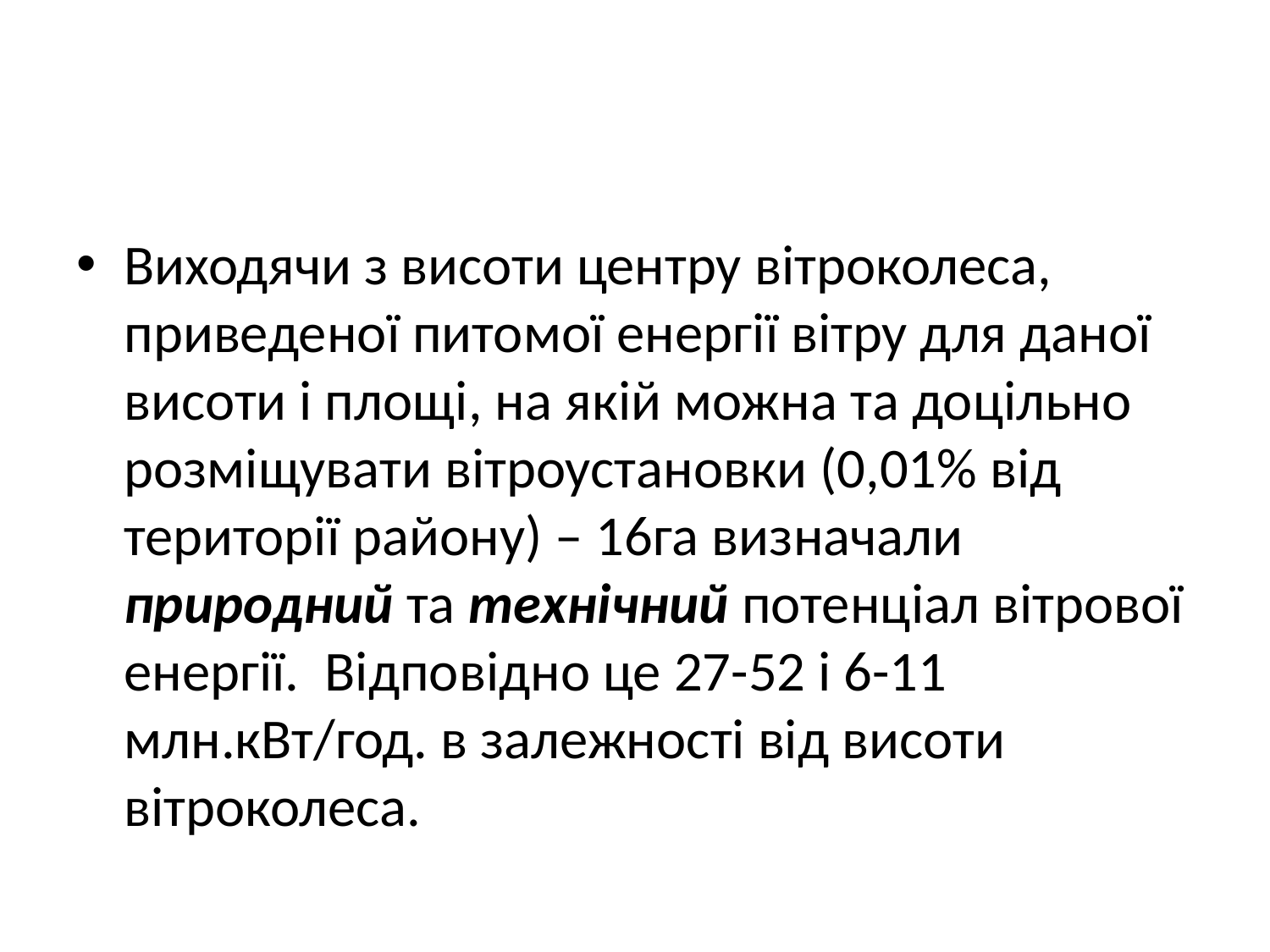

#
Виходячи з висоти центру вітроколеса, приведеної питомої енергії вітру для даної висоти і площі, на якій можна та доцільно розміщувати вітроустановки (0,01% від території району) – 16га визначали природний та технічний потенціал вітрової енергії.  Відповідно це 27-52 і 6-11 млн.кВт/год. в залежності від висоти вітроколеса.